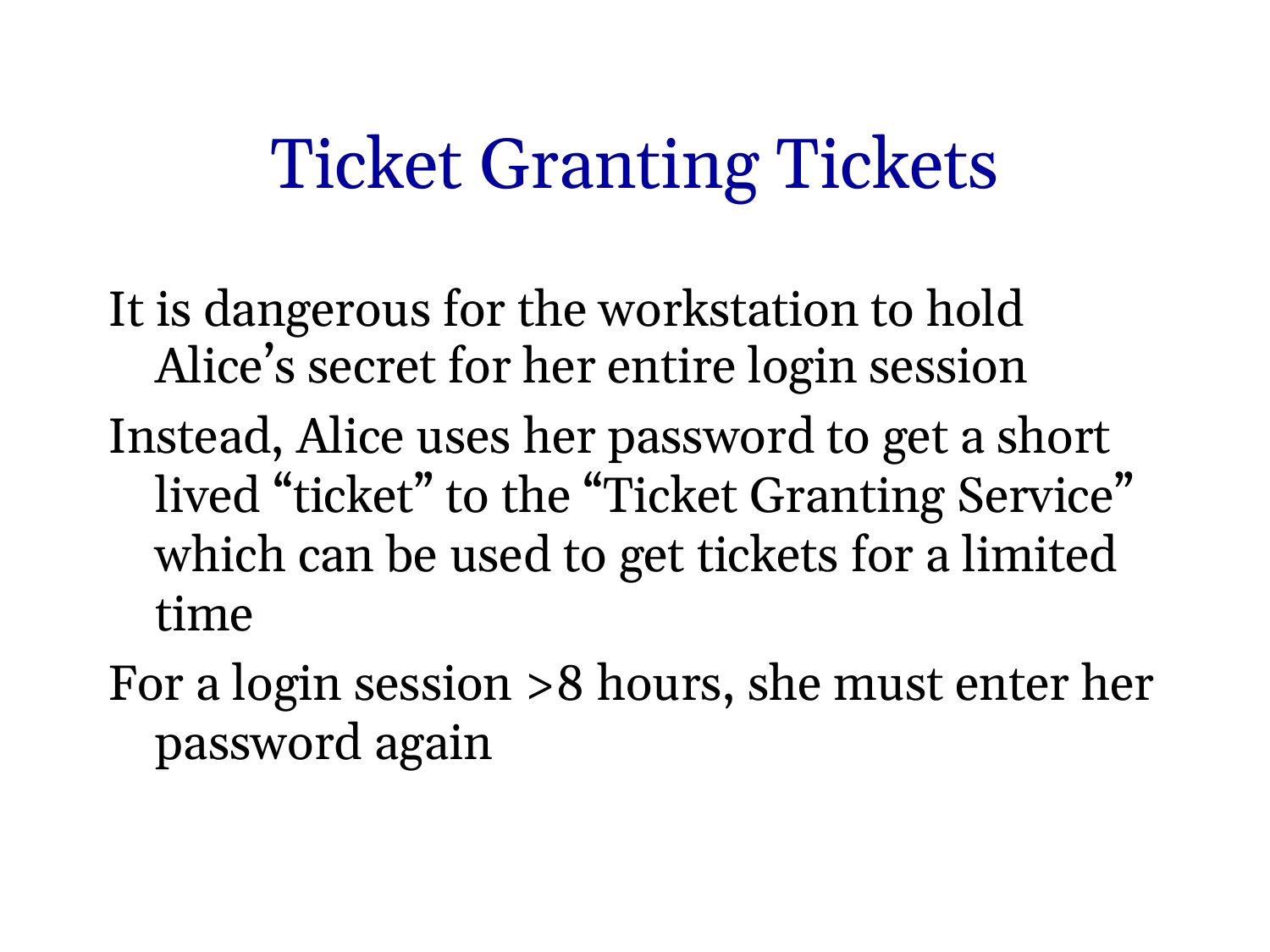

# Ticket Granting Tickets
It is dangerous for the workstation to hold Alice’s secret for her entire login session
Instead, Alice uses her password to get a short lived “ticket” to the “Ticket Granting Service” which can be used to get tickets for a limited time
For a login session >8 hours, she must enter her password again